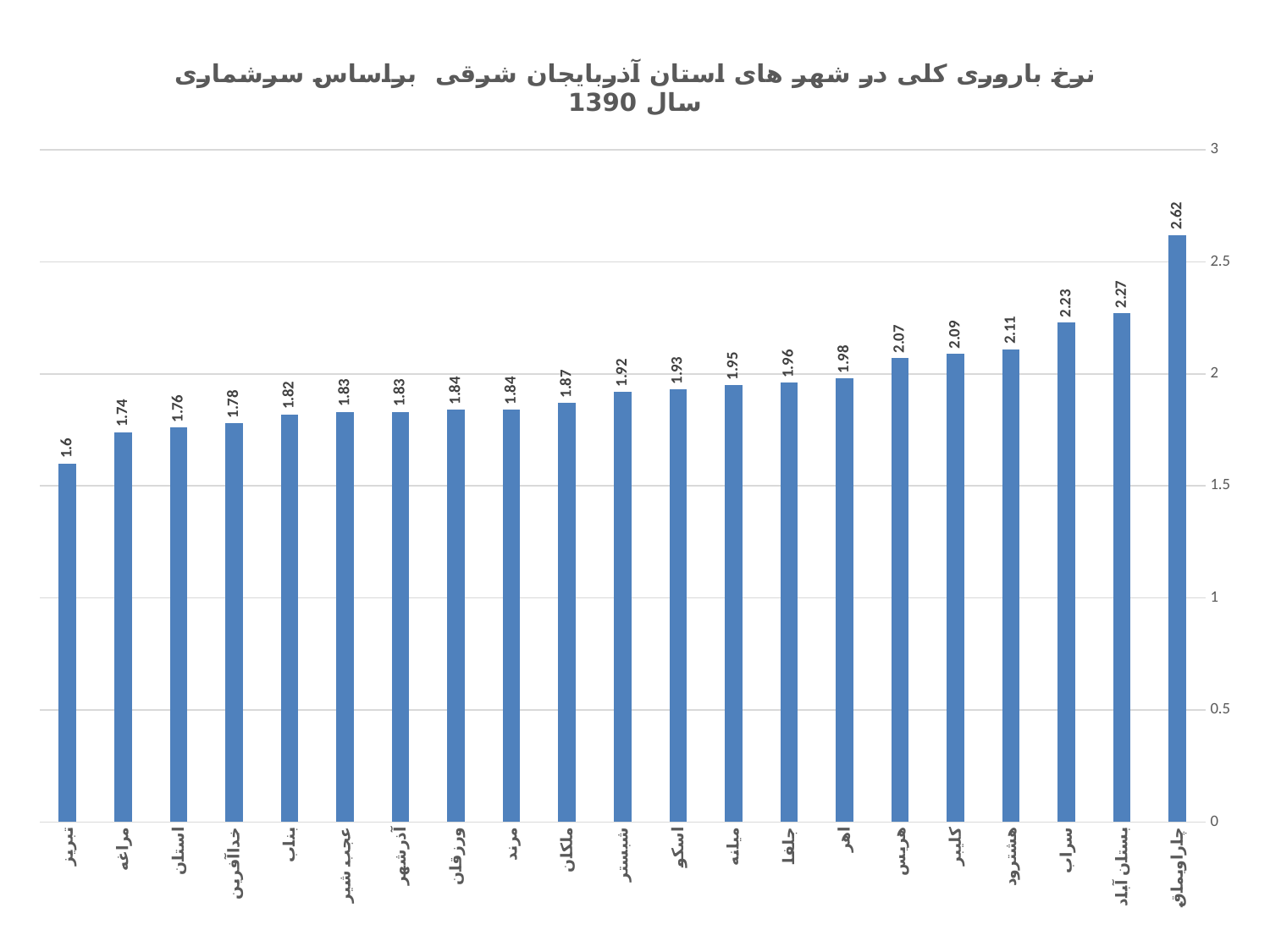

### Chart: نرخ باروری کلی در شهر های استان آذربایجان شرقی  براساس سرشماری سال 1390

| Category |  |
|---|---|
| چاراویماق | 2.62 |
| بستان آباد | 2.27 |
| سراب | 2.23 |
| هشترود | 2.11 |
| کلیبر | 2.09 |
| هریس | 2.07 |
| اهر | 1.98 |
| جلفا | 1.96 |
| میانه | 1.95 |
| اسکو | 1.93 |
| شبستر | 1.92 |
| ملکان | 1.87 |
| مرند | 1.84 |
| ورزقان | 1.84 |
| آذرشهر | 1.83 |
| عجب شیر | 1.83 |
| بناب | 1.82 |
| خداآفرین | 1.78 |
| استان | 1.76 |
| مراغه | 1.74 |
| تبریز | 1.6 |